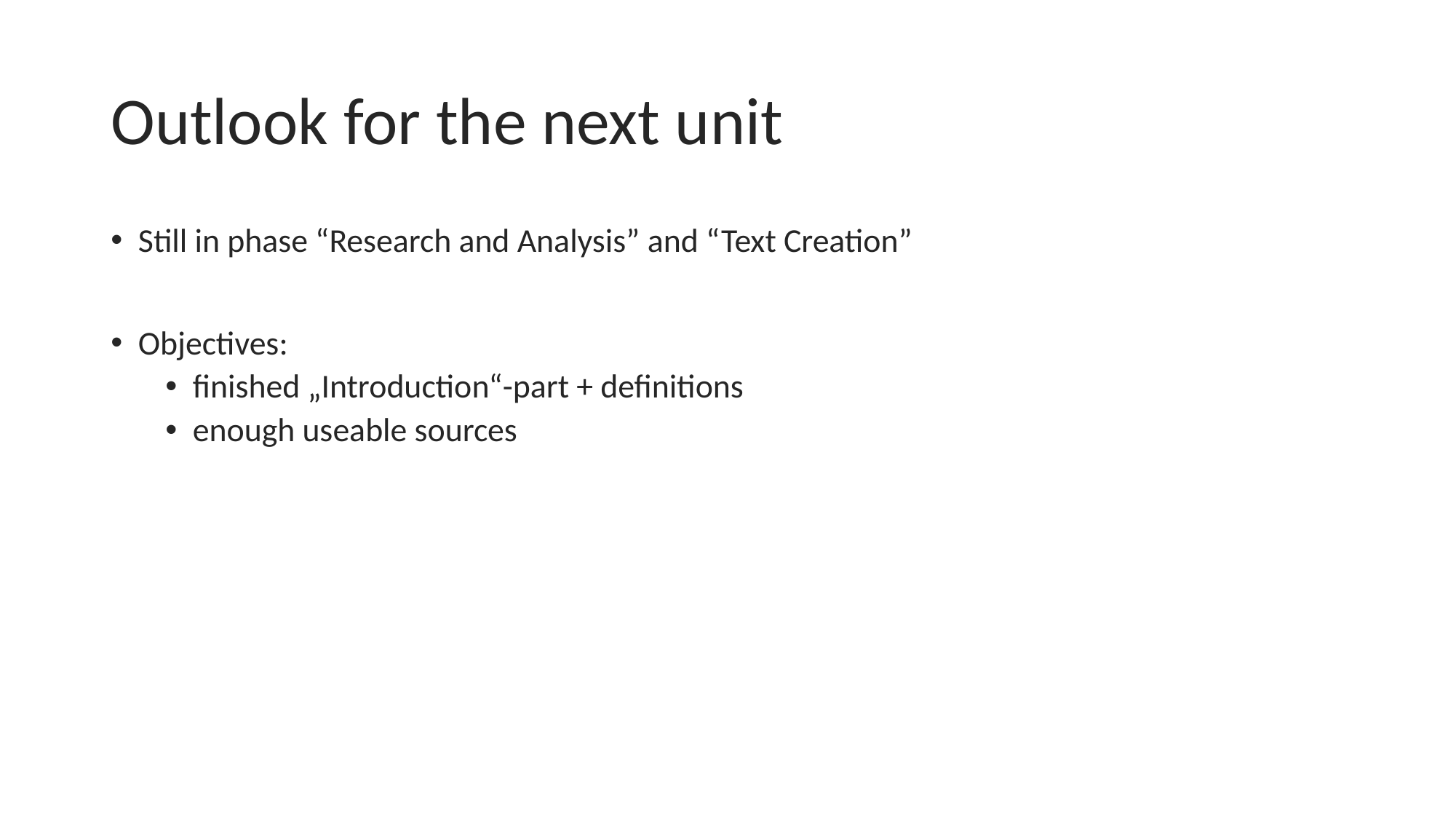

# Outlook for the next unit
Still in phase “Research and Analysis” and “Text Creation”

Objectives:
finished „Introduction“-part + definitions
enough useable sources